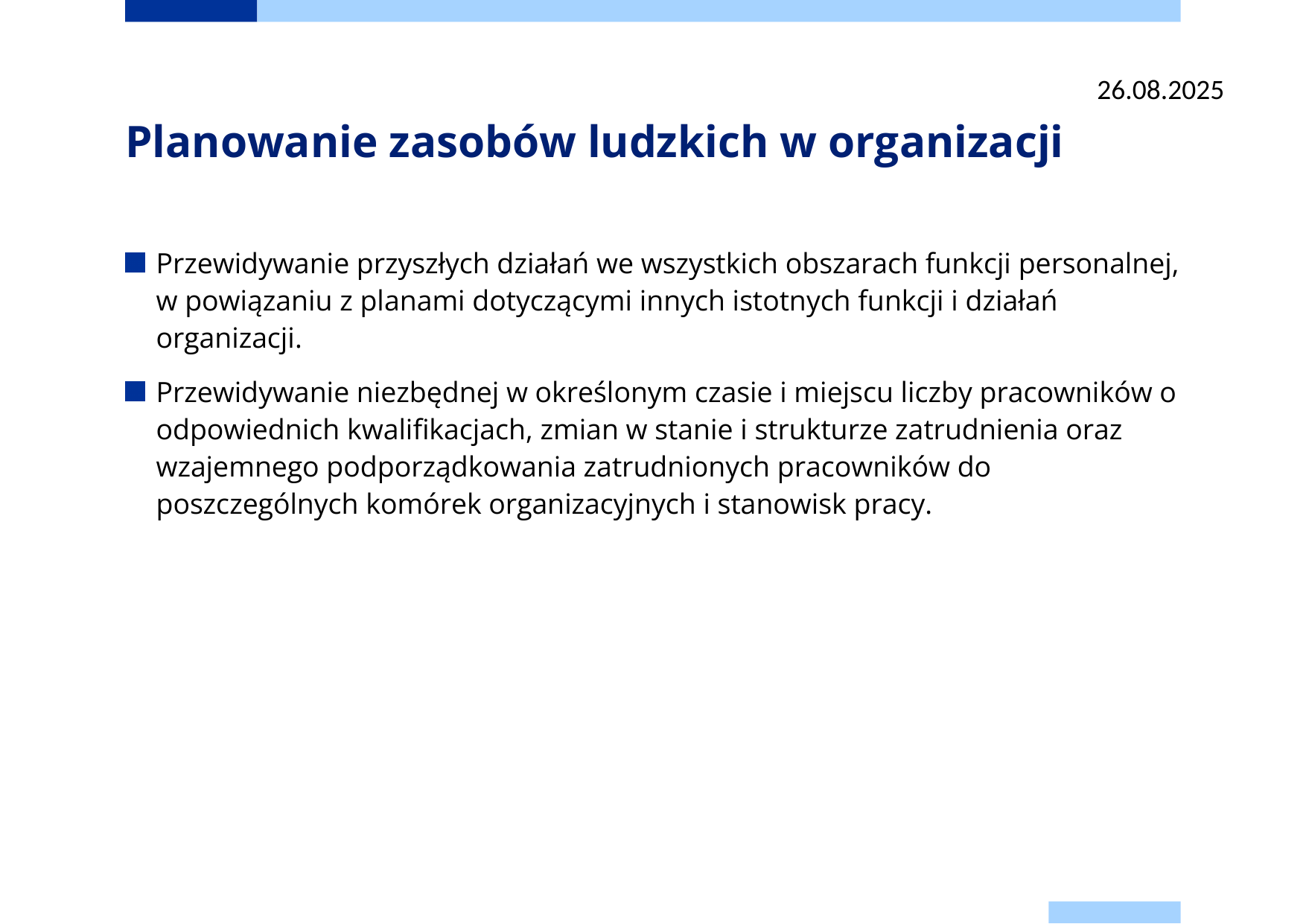

26.08.2025
# Planowanie zasobów ludzkich w organizacji
Przewidywanie przyszłych działań we wszystkich obszarach funkcji personalnej, w powiązaniu z planami dotyczącymi innych istotnych funkcji i działań organizacji.
Przewidywanie niezbędnej w określonym czasie i miejscu liczby pracowników o odpowiednich kwalifikacjach, zmian w stanie i strukturze zatrudnienia oraz wzajemnego podporządkowania zatrudnionych pracowników do poszczególnych komórek organizacyjnych i stanowisk pracy.